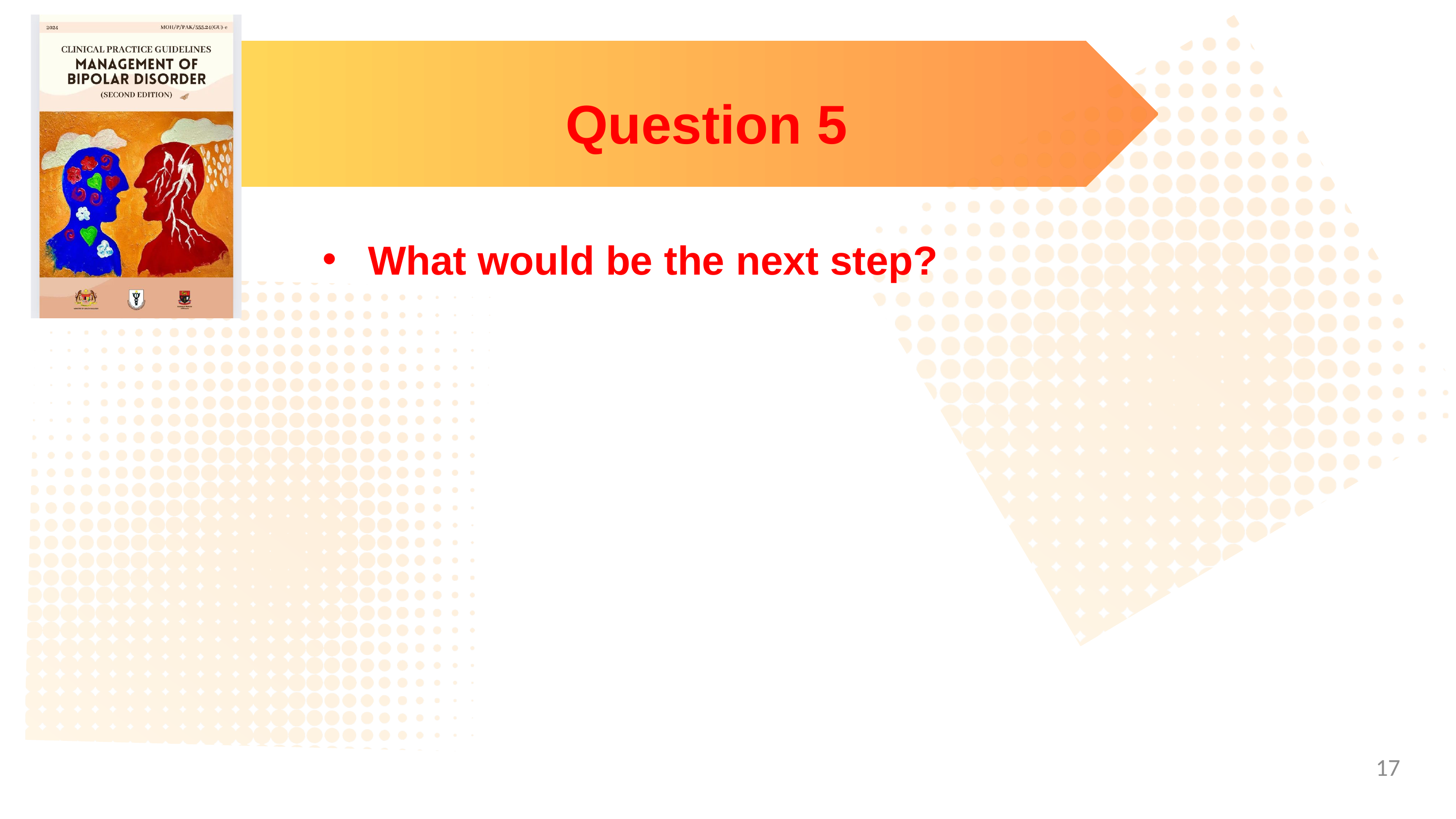

Question 5

What would be the next step?

17